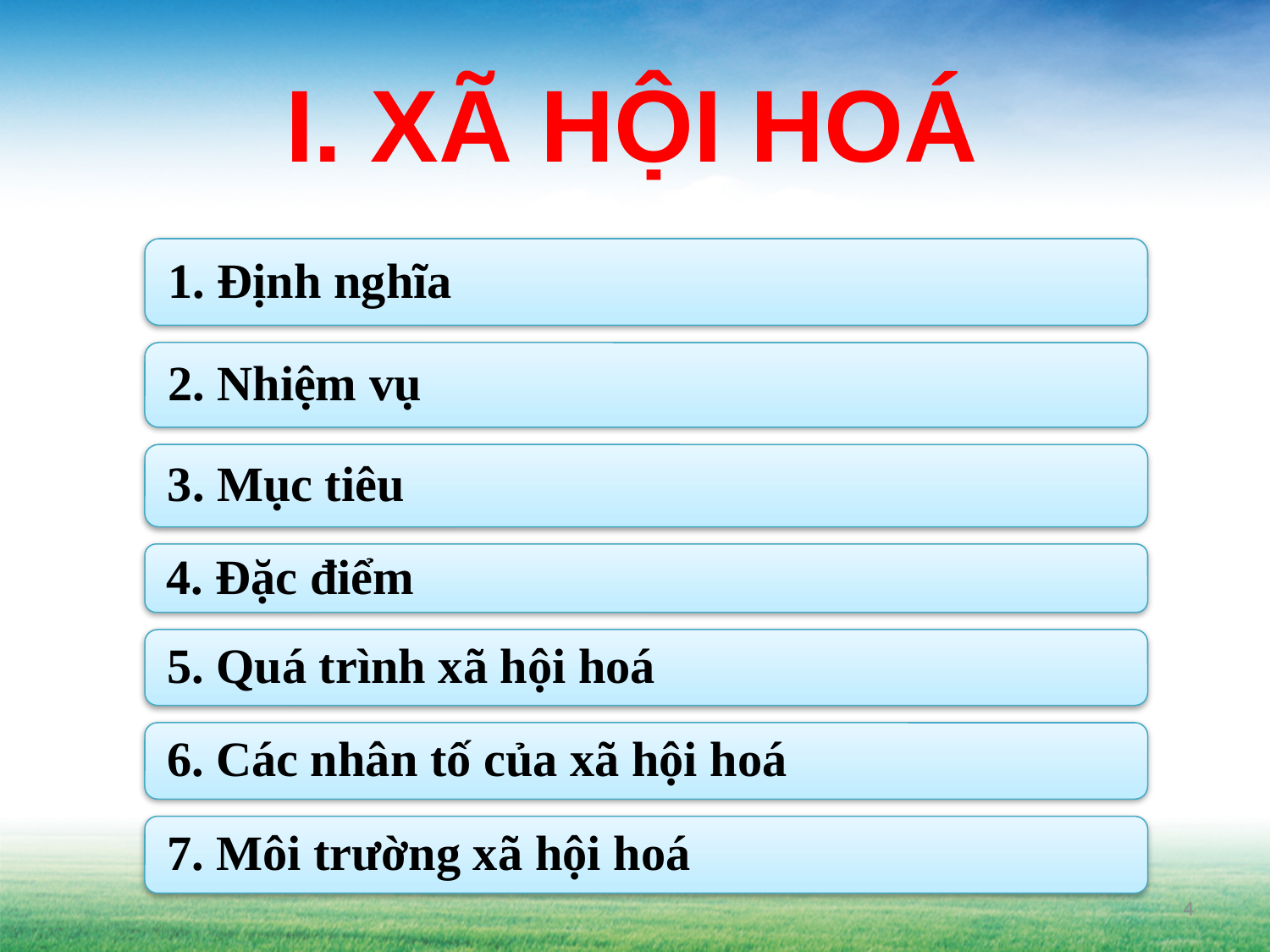

I. Xã hội hoá
1. Định nghĩa
2. Nhiệm vụ
3. Mục tiêu
4. Đặc điểm
5. Quá trình xã hội hoá
6. Các nhân tố của xã hội hoá
7. Môi trường xã hội hoá
4